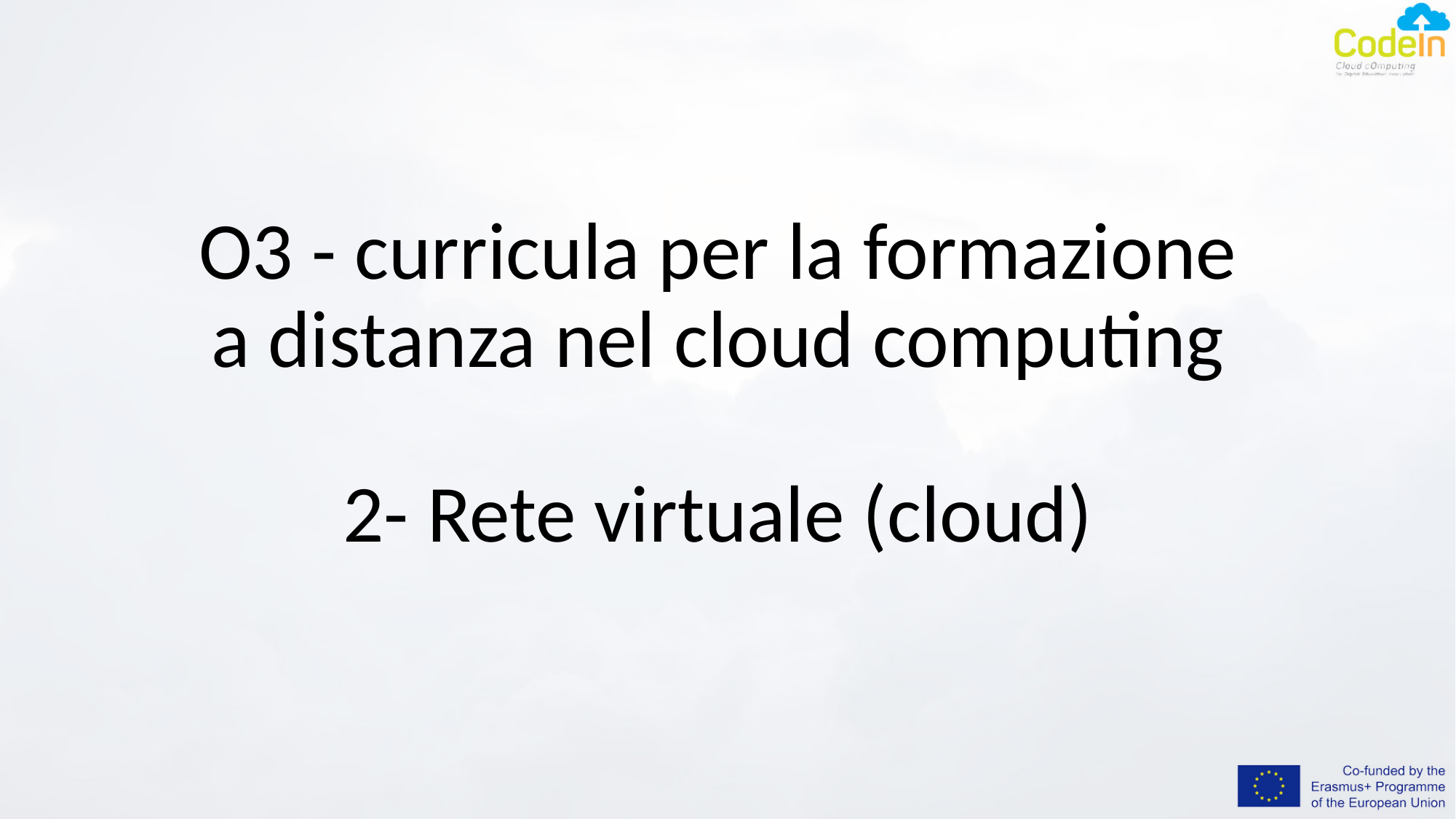

# O3 - curricula per la formazione a distanza nel cloud computing 2- Rete virtuale (cloud)